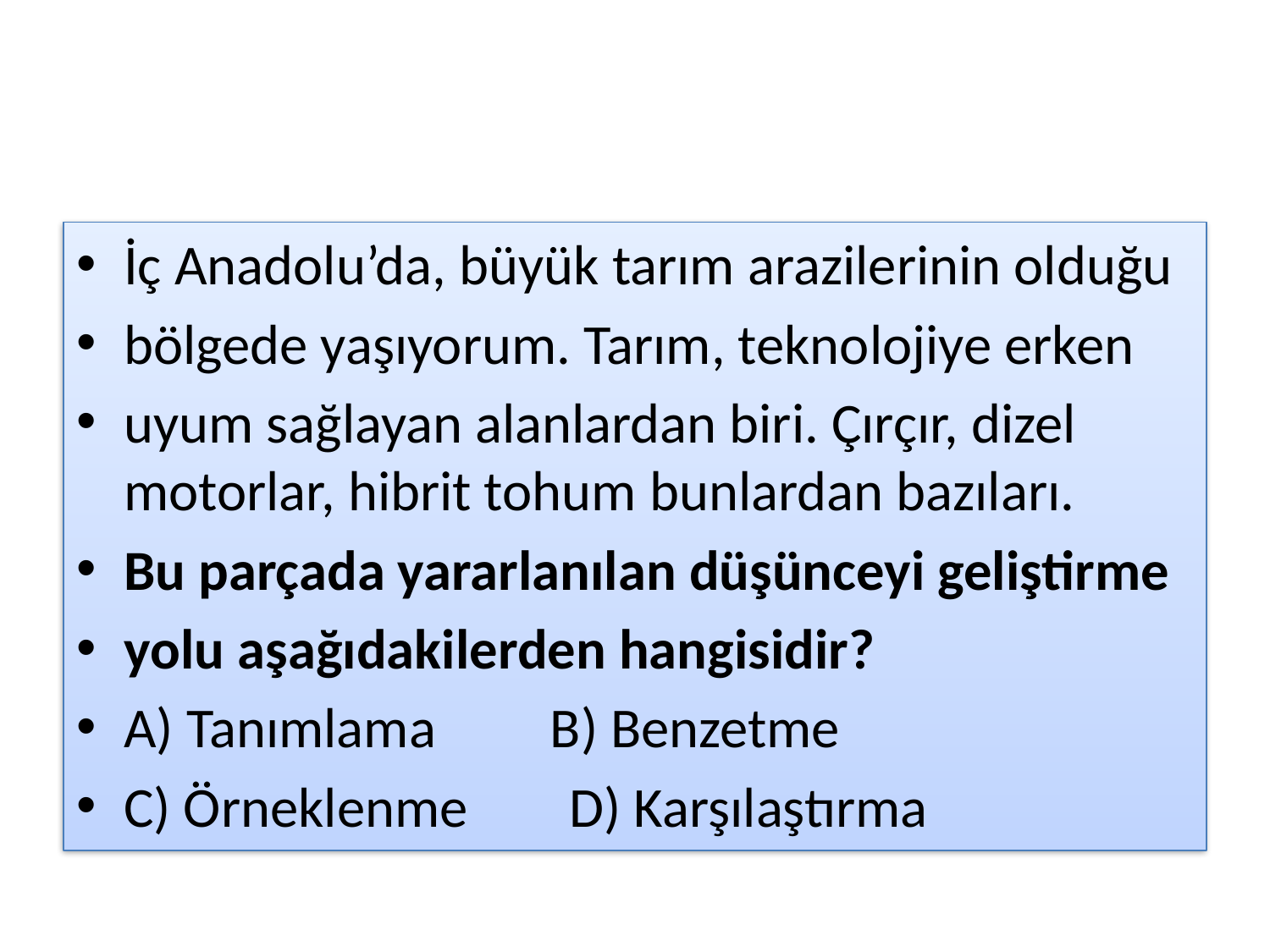

#
İç Anadolu’da, büyük tarım arazilerinin olduğu
bölgede yaşıyorum. Tarım, teknolojiye erken
uyum sağlayan alanlardan biri. Çırçır, dizel motorlar, hibrit tohum bunlardan bazıları.
Bu parçada yararlanılan düşünceyi geliştirme
yolu aşağıdakilerden hangisidir?
A) Tanımlama         B) Benzetme
C) Örneklenme        D) Karşılaştırma